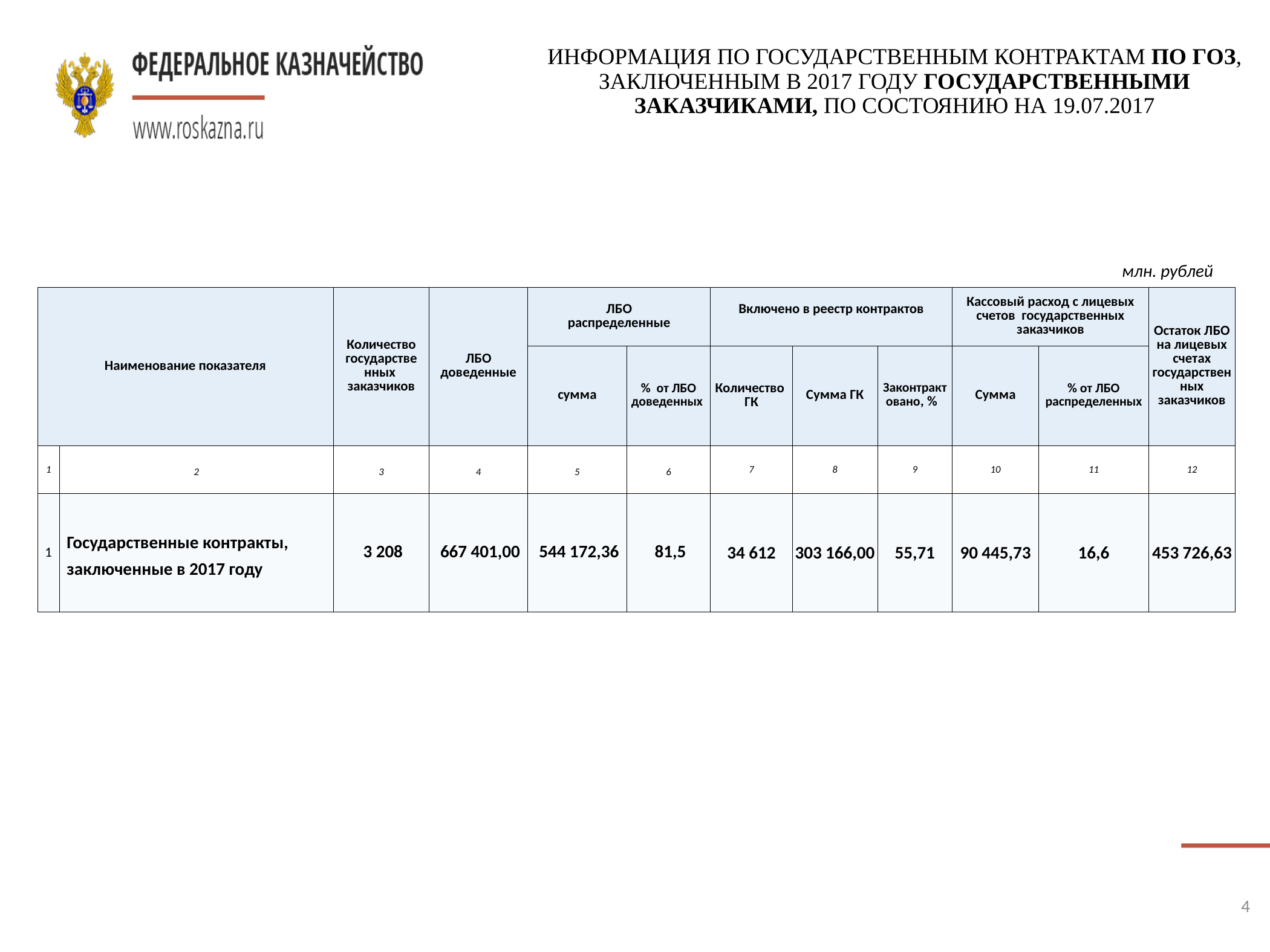

ИНФОРМАЦИЯ ПО ГОСУДАРСТВЕННЫМ КОНТРАКТАМ ПО ГОЗ, ЗАКЛЮЧЕННЫМ В 2017 ГОДУ ГОСУДАРСТВЕННЫМИ ЗАКАЗЧИКАМИ, ПО СОСТОЯНИЮ НА 19.07.2017

 млн. рублей
| Наименование показателя |  | Количество государственных заказчиков | ЛБО доведенные | ЛБО распределенные |  | Включено в реестр контрактов |  |  | Кассовый расход с лицевых счетов государственных заказчиков |  | Остаток ЛБО на лицевых счетах государственных заказчиков |
| --- | --- | --- | --- | --- | --- | --- | --- | --- | --- | --- | --- |
|  |  |  |  | сумма | % от ЛБО доведенных | Количество ГК | Сумма ГК | Законтрактовано, % | Сумма | % от ЛБО распределенных |  |
| 1 | 2 | 3 | 4 | 5 | 6 | 7 | 8 | 9 | 10 | 11 | 12 |
| 1 | Государственные контракты, заключенные в 2017 году | 3 208 | 667 401,00 | 544 172,36 | 81,5 | 34 612 | 303 166,00 | 55,71 | 90 445,73 | 16,6 | 453 726,63 |
4